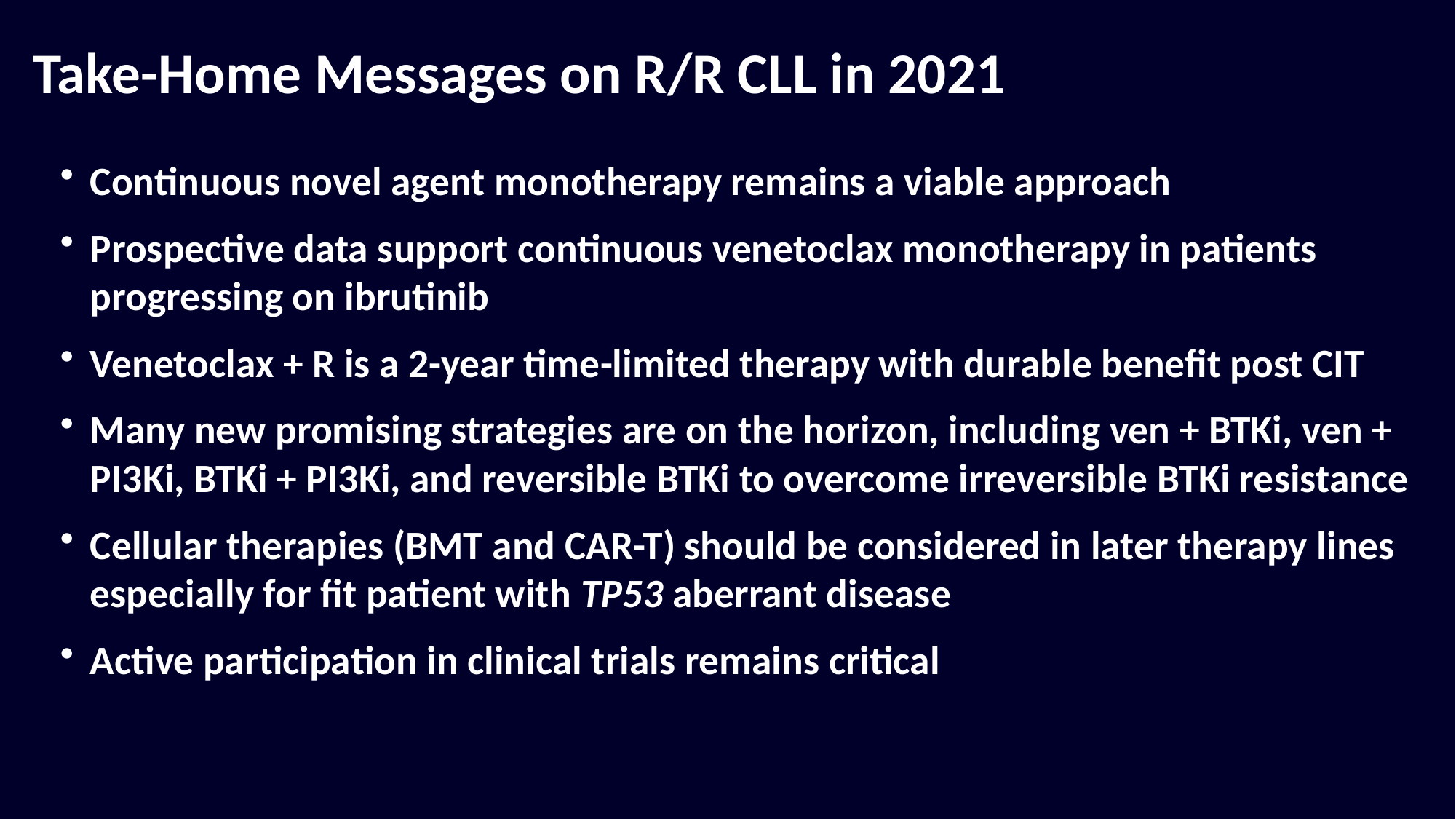

# Take-Home Messages on R/R CLL in 2021
Continuous novel agent monotherapy remains a viable approach
Prospective data support continuous venetoclax monotherapy in patients progressing on ibrutinib
Venetoclax + R is a 2-year time-limited therapy with durable benefit post CIT
Many new promising strategies are on the horizon, including ven + BTKi, ven + PI3Ki, BTKi + PI3Ki, and reversible BTKi to overcome irreversible BTKi resistance
Cellular therapies (BMT and CAR-T) should be considered in later therapy lines especially for fit patient with TP53 aberrant disease
Active participation in clinical trials remains critical